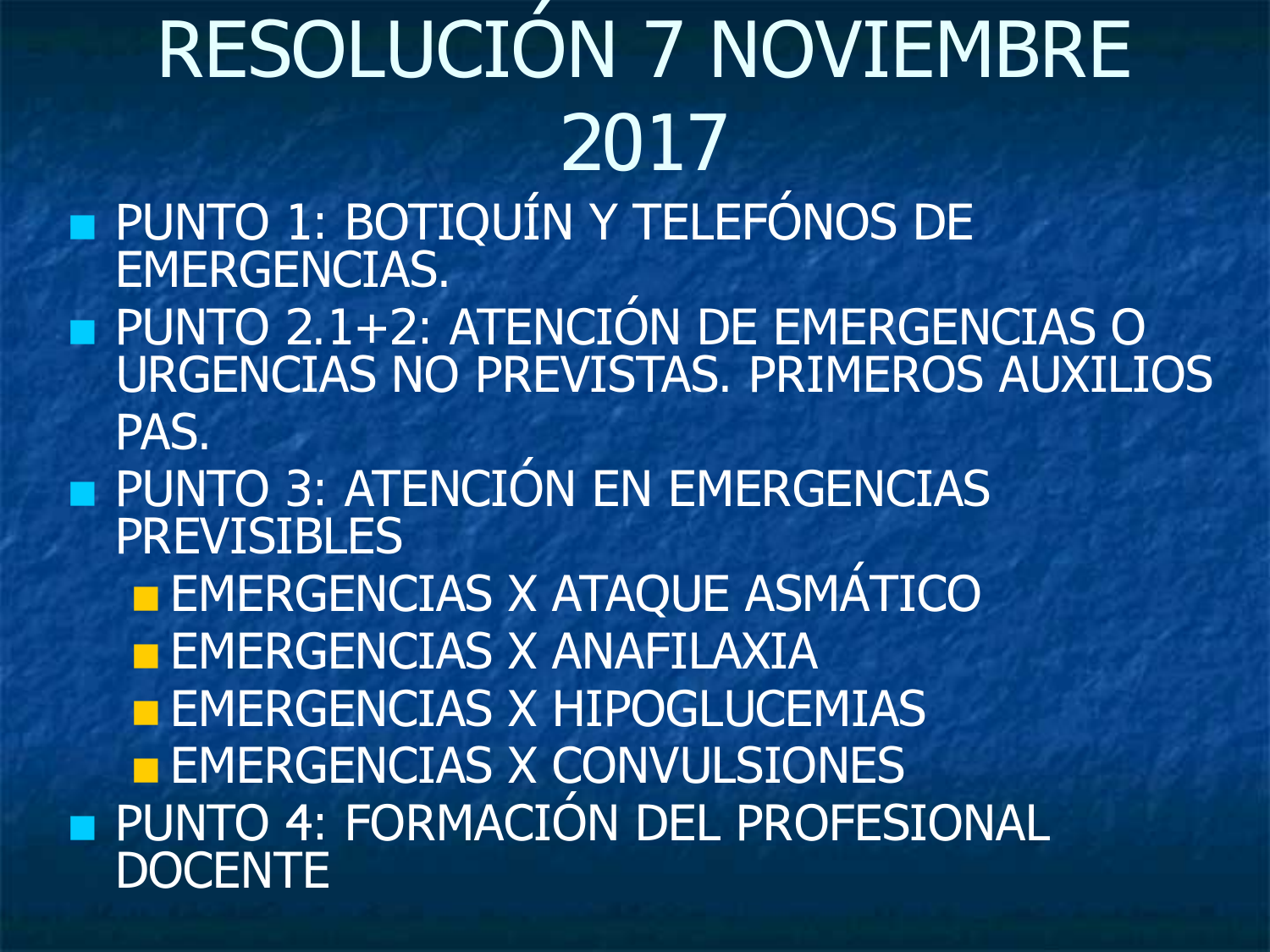

# RESOLUCIÓN 7 NOVIEMBRE 2017
PUNTO 1: BOTIQUÍN Y TELEFÓNOS DE EMERGENCIAS.
PUNTO 2.1+2: ATENCIÓN DE EMERGENCIAS O URGENCIAS NO PREVISTAS. PRIMEROS AUXILIOS
	PAS.
PUNTO 3: ATENCIÓN EN EMERGENCIAS PREVISIBLES
EMERGENCIAS X ATAQUE ASMÁTICO
EMERGENCIAS X ANAFILAXIA
EMERGENCIAS X HIPOGLUCEMIAS
EMERGENCIAS X CONVULSIONES
PUNTO 4: FORMACIÓN DEL PROFESIONAL DOCENTE